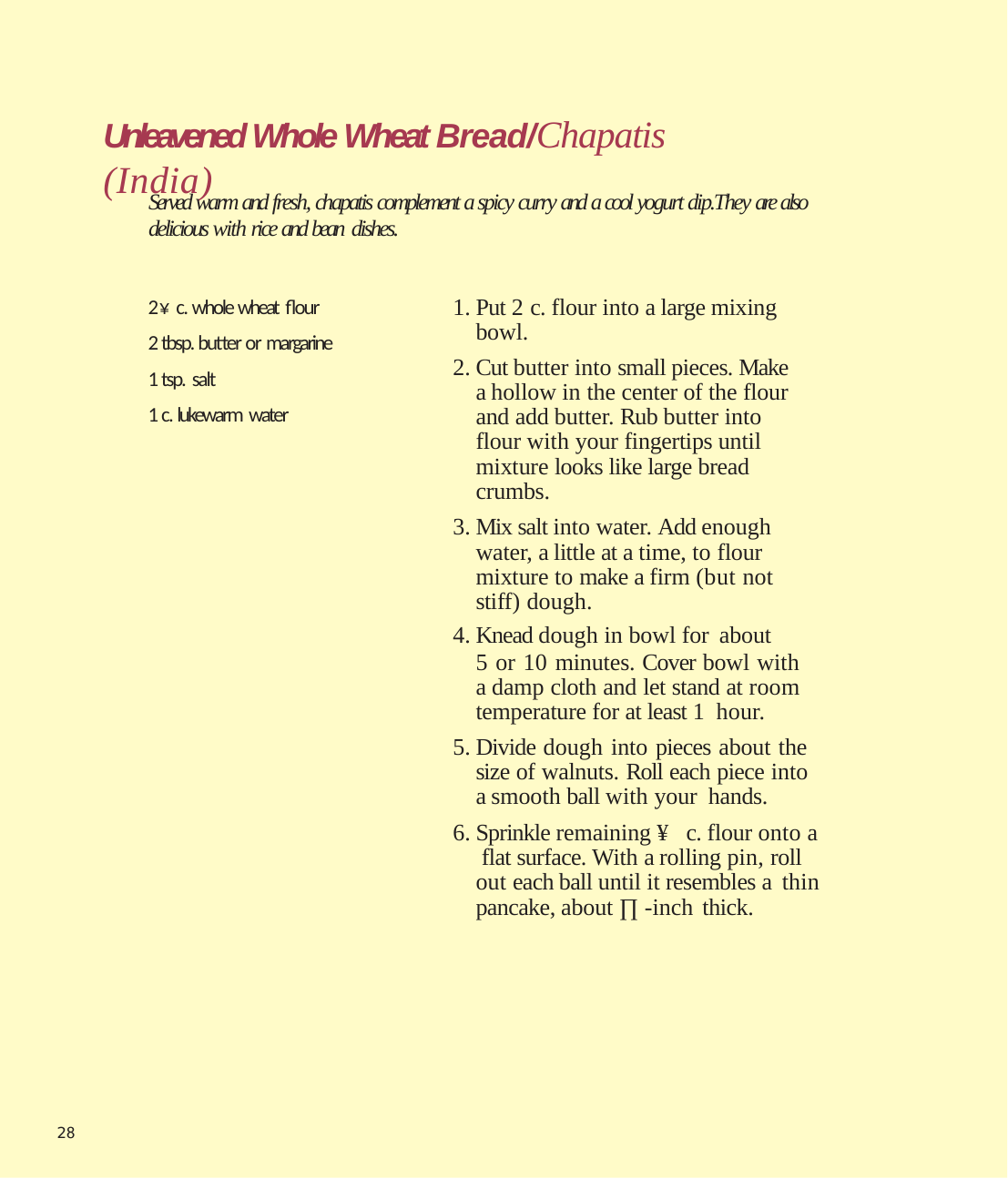

# Unleavened Whole Wheat Bread/Chapatis (India)
Served warm and fresh, chapatis complement a spicy curry and a cool yogurt dip.They are also  delicious with rice and bean dishes.
2¥ c. whole wheat flour
2 tbsp. butter or margarine  1 tsp. salt
1 c. lukewarm water
Put 2 c. flour into a large mixing  bowl.
Cut butter into small pieces. Make  a hollow in the center of the flour  and add butter. Rub butter into  flour with your fingertips until  mixture looks like large bread  crumbs.
Mix salt into water. Add enough  water, a little at a time, to flour  mixture to make a firm (but not  stiff) dough.
Knead dough in bowl for about
5 or 10 minutes. Cover bowl with  a damp cloth and let stand at room  temperature for at least 1 hour.
Divide dough into pieces about the  size of walnuts. Roll each piece into  a smooth ball with your hands.
Sprinkle remaining ¥ c. flour onto a  flat surface. With a rolling pin, roll  out each ball until it resembles a  thin pancake, about ∏ -inch thick.
28